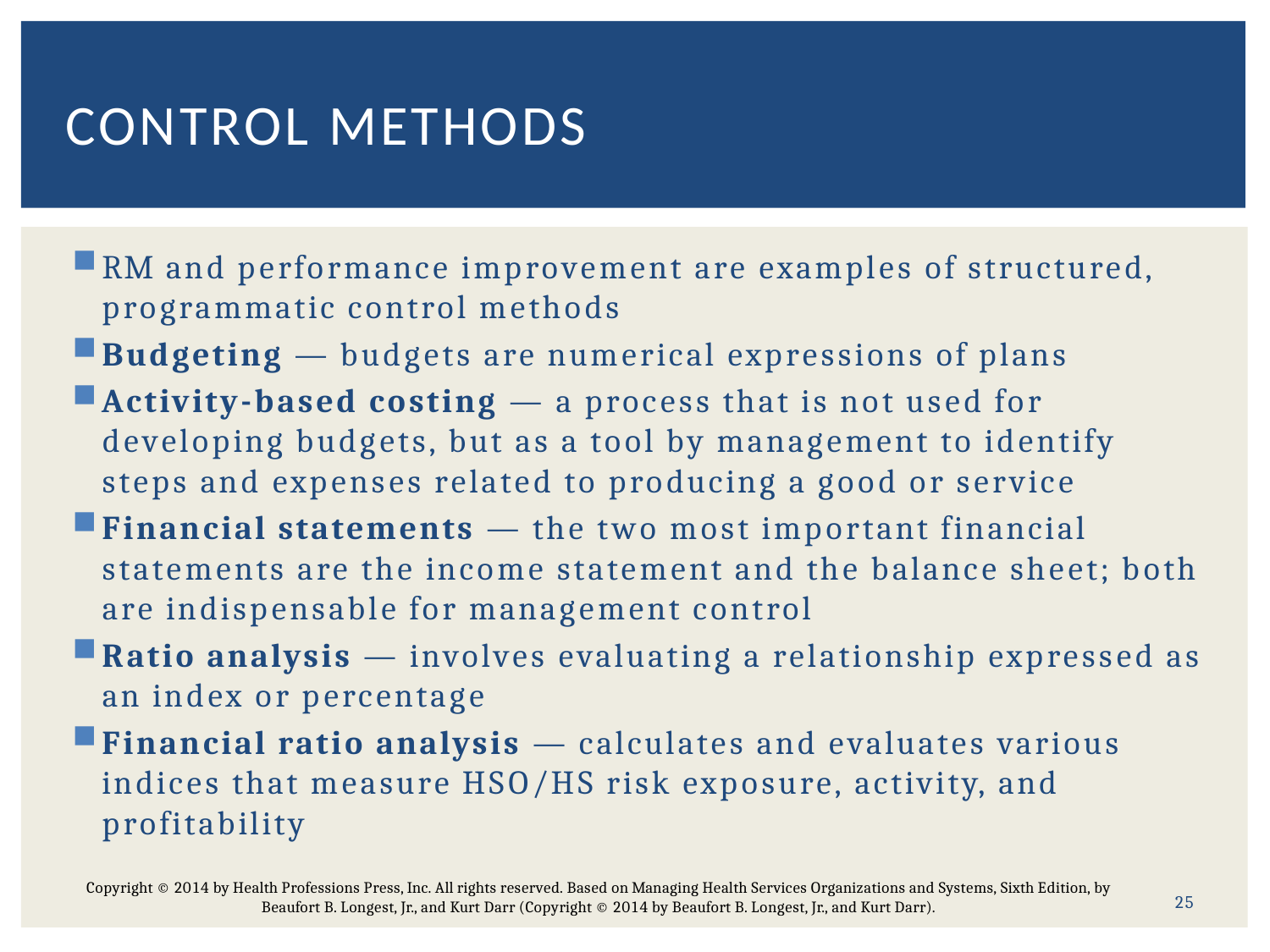

# Control methods
RM and performance improvement are examples of structured, programmatic control methods
Budgeting — budgets are numerical expressions of plans
Activity-based costing — a process that is not used for developing budgets, but as a tool by management to identify steps and expenses related to producing a good or service
Financial statements — the two most important financial statements are the income statement and the balance sheet; both are indispensable for management control
Ratio analysis — involves evaluating a relationship expressed as an index or percentage
Financial ratio analysis — calculates and evaluates various indices that measure HSO/HS risk exposure, activity, and profitability
25